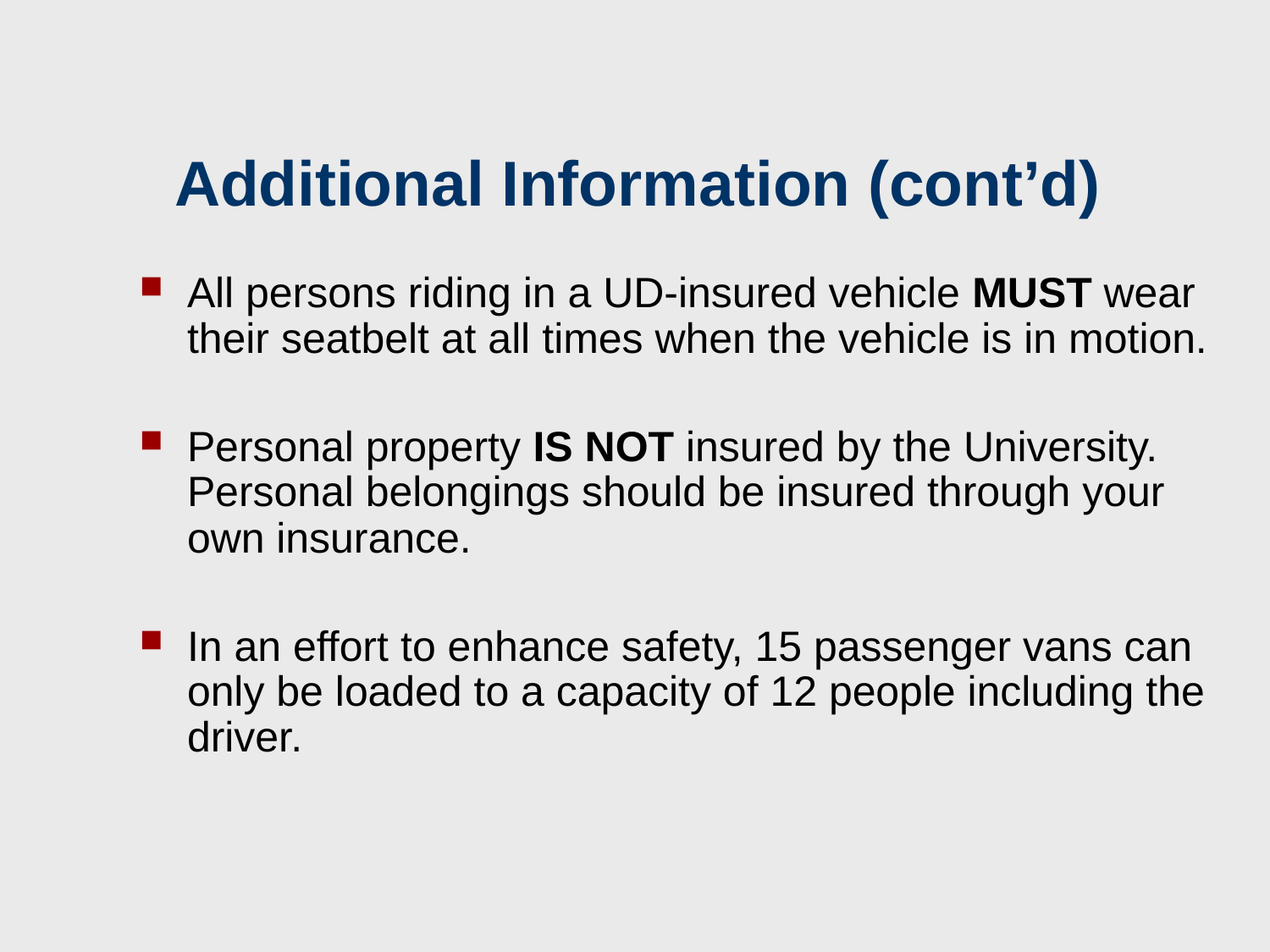

# Additional Information (cont’d)
All persons riding in a UD-insured vehicle MUST wear their seatbelt at all times when the vehicle is in motion.

Personal property IS NOT insured by the University.  Personal belongings should be insured through your own insurance.

In an effort to enhance safety, 15 passenger vans can only be loaded to a capacity of 12 people including the driver.